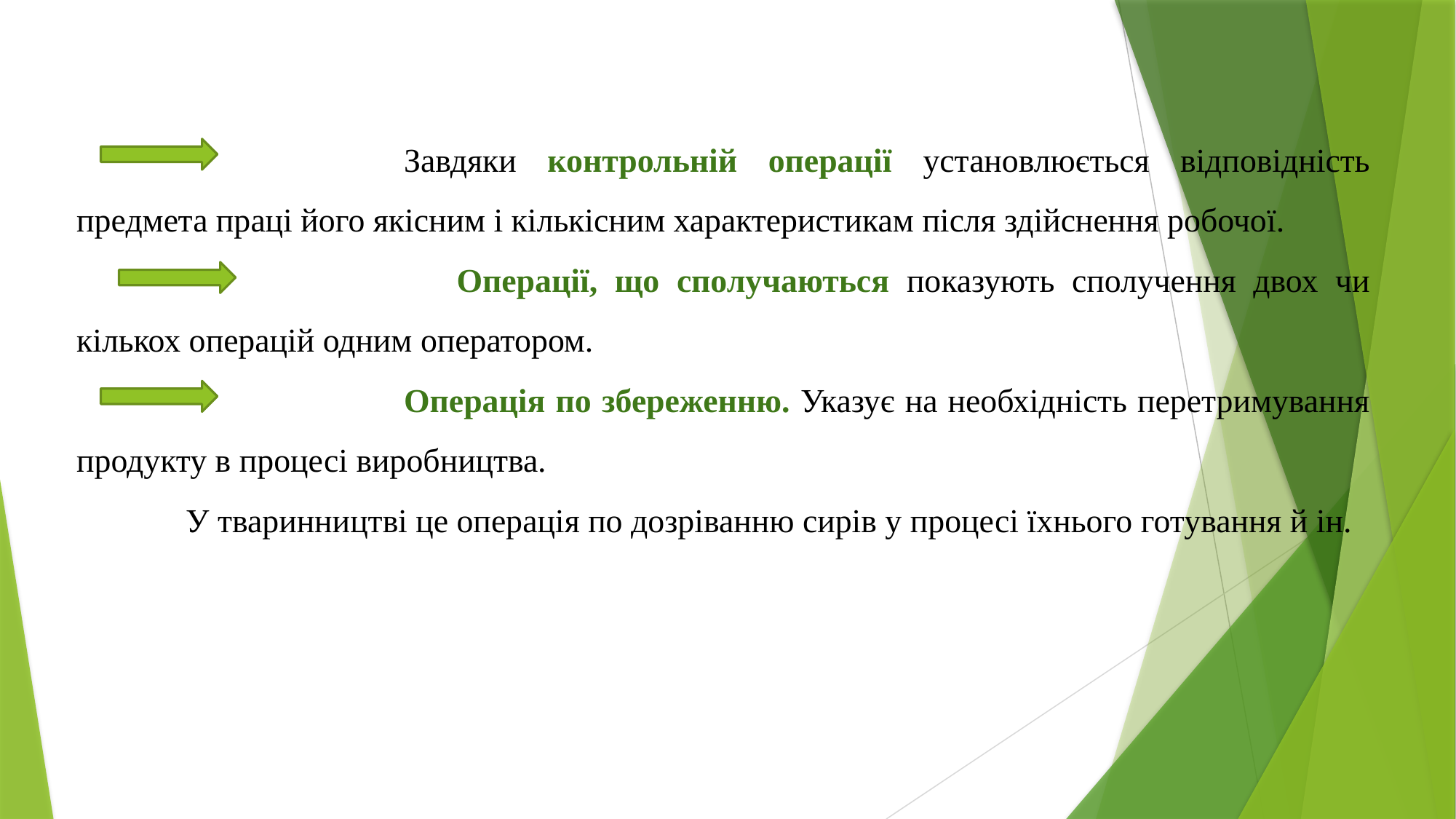

Завдяки контрольній операції установлюється відповідність предмета праці його якісним і кількісним характеристикам після здійснення робочої.
      			Операції, що сполучаються показують сполучення двох чи кількох операцій одним оператором.
			Операція по збереженню. Указує на необхідність перетримування продукту в процесі виробництва.
	У тваринництві це операція по дозріванню сирів у процесі їхнього готування й ін.